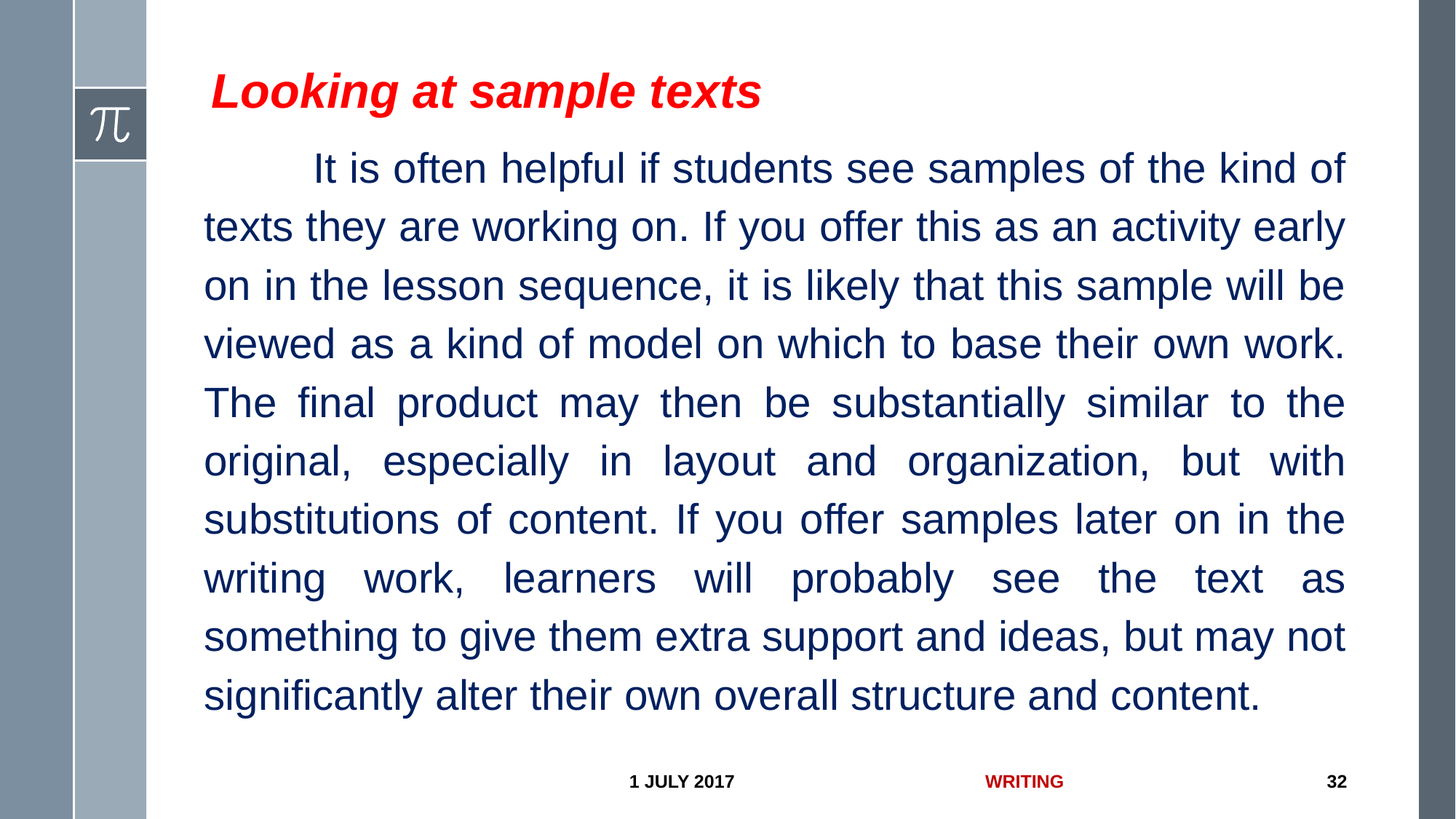

Looking at sample texts
	It is often helpful if students see samples of the kind of texts they are working on. If you offer this as an activity early on in the lesson sequence, it is likely that this sample will be viewed as a kind of model on which to base their own work. The final product may then be substantially similar to the original, especially in layout and organization, but with substitutions of content. If you offer samples later on in the writing work, learners will probably see the text as something to give them extra support and ideas, but may not significantly alter their own overall structure and content.
1 July 2017
Writing
32